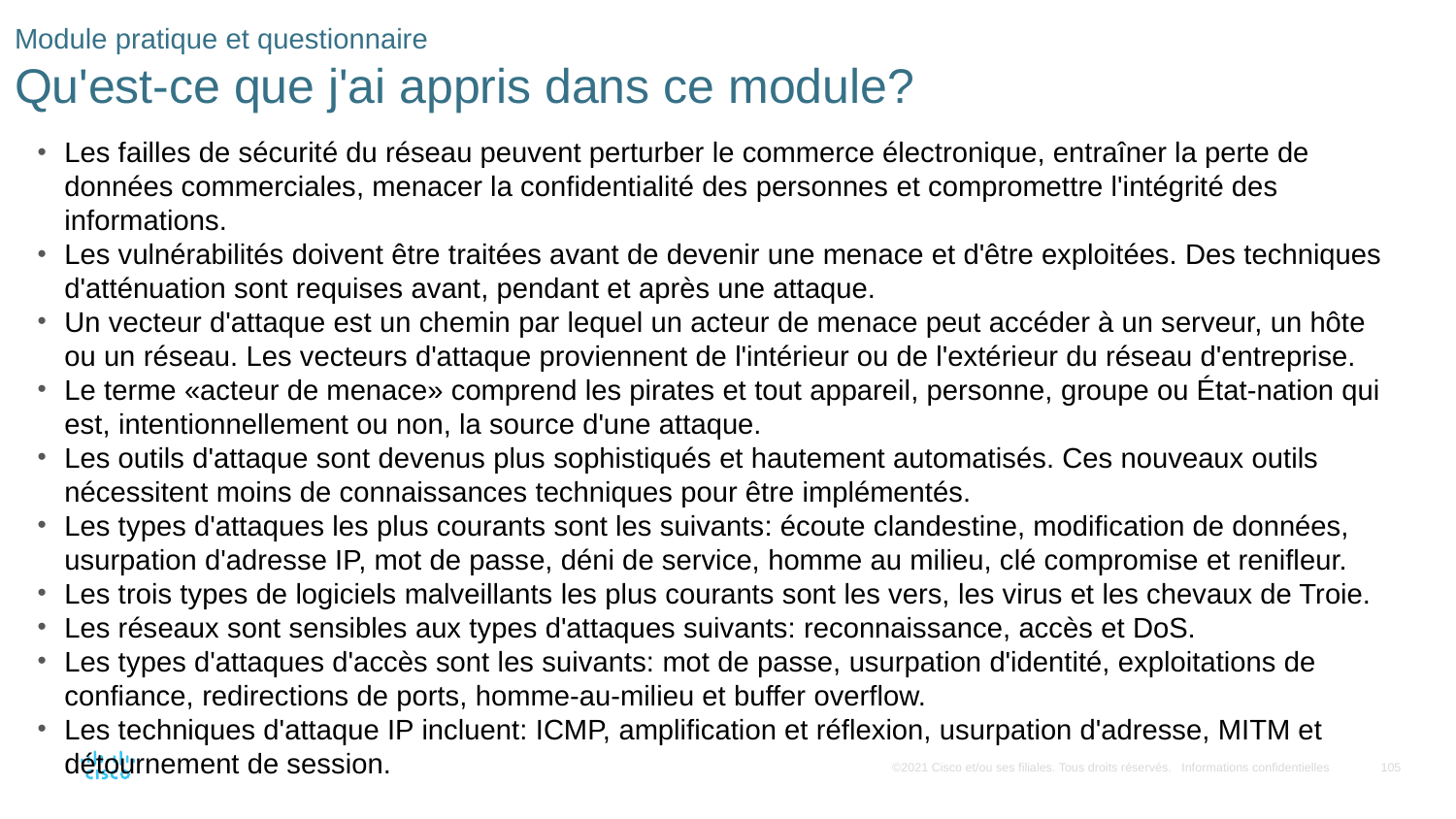

# Module pratique et questionnaire Qu'est-ce que j'ai appris dans ce module?
Les failles de sécurité du réseau peuvent perturber le commerce électronique, entraîner la perte de données commerciales, menacer la confidentialité des personnes et compromettre l'intégrité des informations.
Les vulnérabilités doivent être traitées avant de devenir une menace et d'être exploitées. Des techniques d'atténuation sont requises avant, pendant et après une attaque.
Un vecteur d'attaque est un chemin par lequel un acteur de menace peut accéder à un serveur, un hôte ou un réseau. Les vecteurs d'attaque proviennent de l'intérieur ou de l'extérieur du réseau d'entreprise.
Le terme «acteur de menace» comprend les pirates et tout appareil, personne, groupe ou État-nation qui est, intentionnellement ou non, la source d'une attaque.
Les outils d'attaque sont devenus plus sophistiqués et hautement automatisés. Ces nouveaux outils nécessitent moins de connaissances techniques pour être implémentés.
Les types d'attaques les plus courants sont les suivants: écoute clandestine, modification de données, usurpation d'adresse IP, mot de passe, déni de service, homme au milieu, clé compromise et renifleur.
Les trois types de logiciels malveillants les plus courants sont les vers, les virus et les chevaux de Troie.
Les réseaux sont sensibles aux types d'attaques suivants: reconnaissance, accès et DoS.
Les types d'attaques d'accès sont les suivants: mot de passe, usurpation d'identité, exploitations de confiance, redirections de ports, homme-au-milieu et buffer overflow.
Les techniques d'attaque IP incluent: ICMP, amplification et réflexion, usurpation d'adresse, MITM et détournement de session.